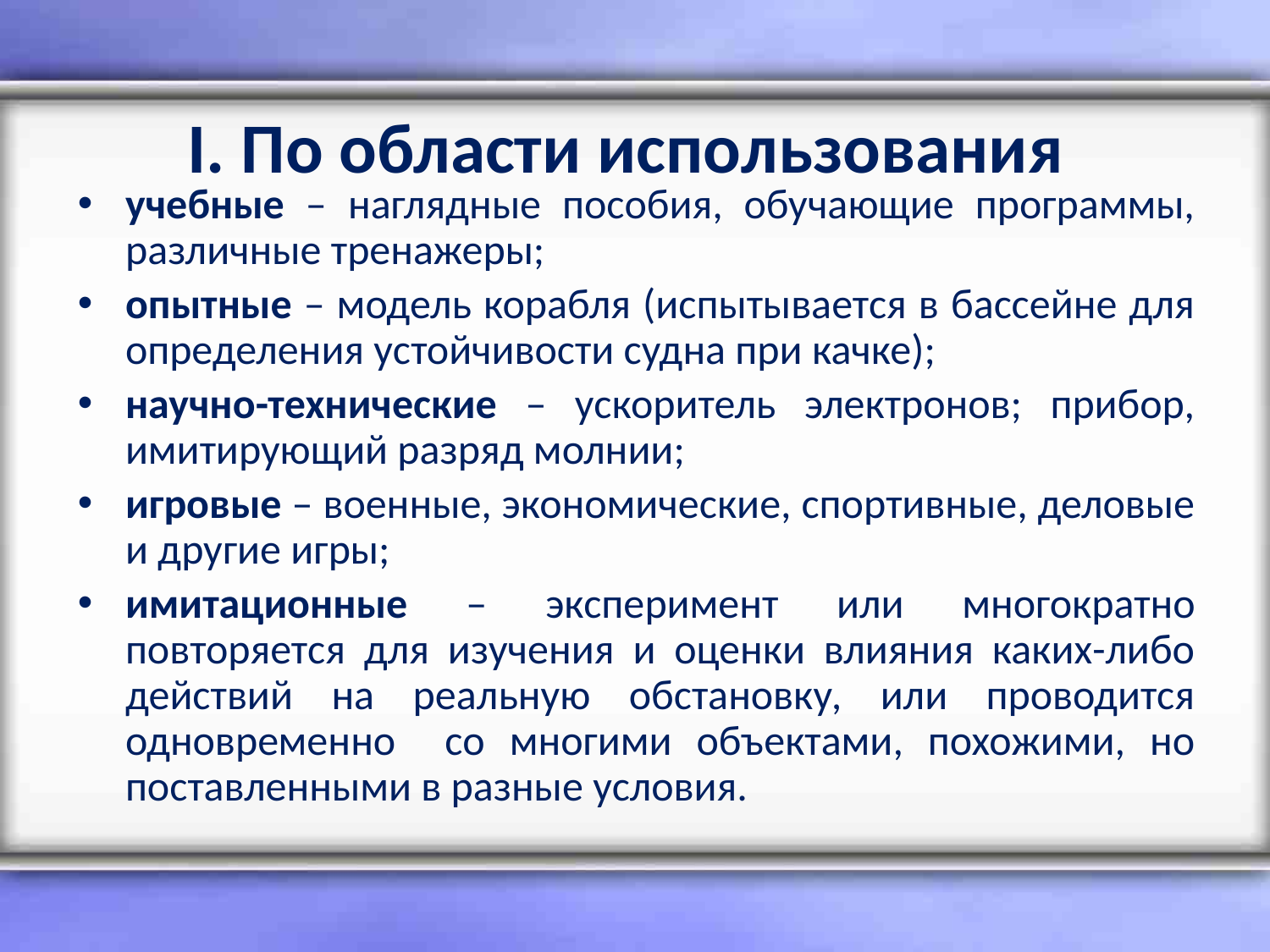

# I. По области использования
учебные – наглядные пособия, обучающие программы, различные тренажеры;
опытные – модель корабля (испытывается в бассейне для определения устойчивости судна при качке);
научно-технические – ускоритель электронов; прибор, имитирующий разряд молнии;
игровые – военные, экономические, спортивные, деловые и другие игры;
имитационные – эксперимент или многократно повторяется для изучения и оценки влияния каких-либо действий на реальную обстановку, или проводится одновременно  со многими объектами, похожими, но поставленными в разные условия.